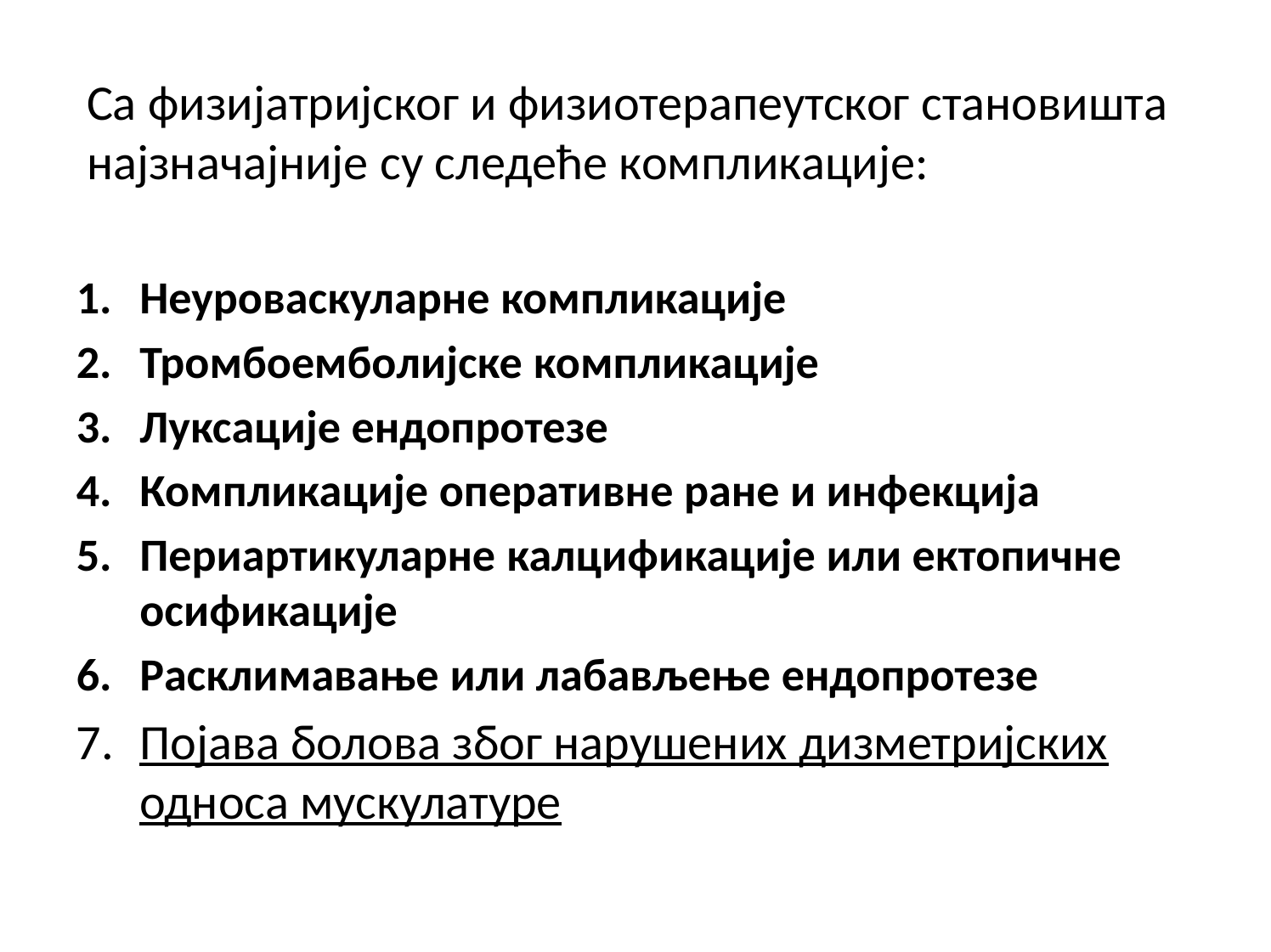

#
	Са физијатријског и физиотерапеутског становишта најзначајније су следеће компликације:

Неуроваскуларне компликације
Тромбоемболијске компликације
Луксације ендопротезе
Компликације оперативне ране и инфекција
Периартикуларне калцификације или ектопичне осификације
Расклимавање или лабављење ендопротезе
Појава болова због нарушених дизметријских односа мускулатуре